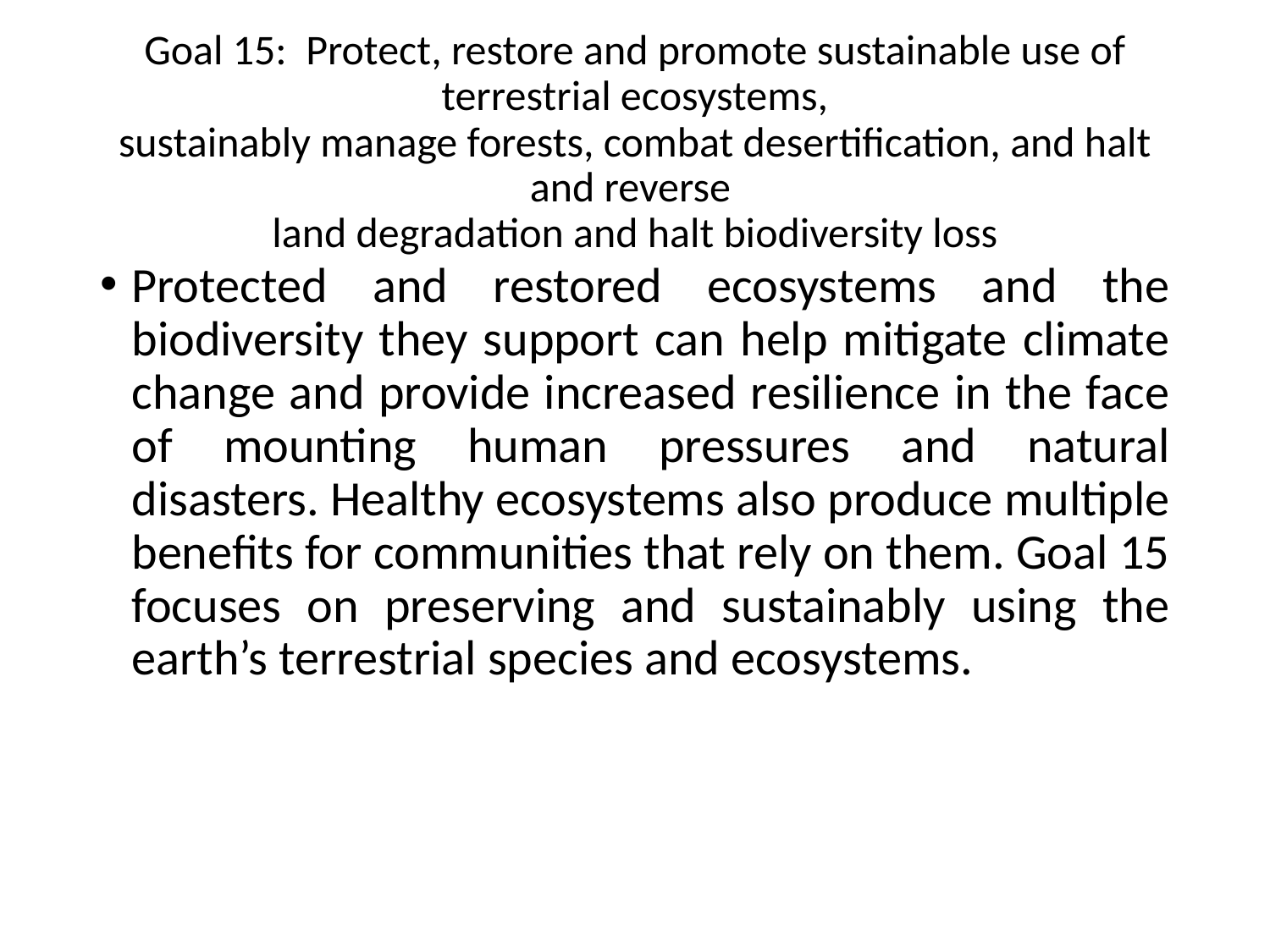

# Goal 15:  Protect, restore and promote sustainable use of terrestrial ecosystems, sustainably manage forests, combat desertification, and halt and reverse land degradation and halt biodiversity loss
Protected and restored ecosystems and the biodiversity they support can help mitigate climate change and provide increased resilience in the face of mounting human pressures and natural disasters. Healthy ecosystems also produce multiple benefits for communities that rely on them. Goal 15 focuses on preserving and sustainably using the earth’s terrestrial species and ecosystems.